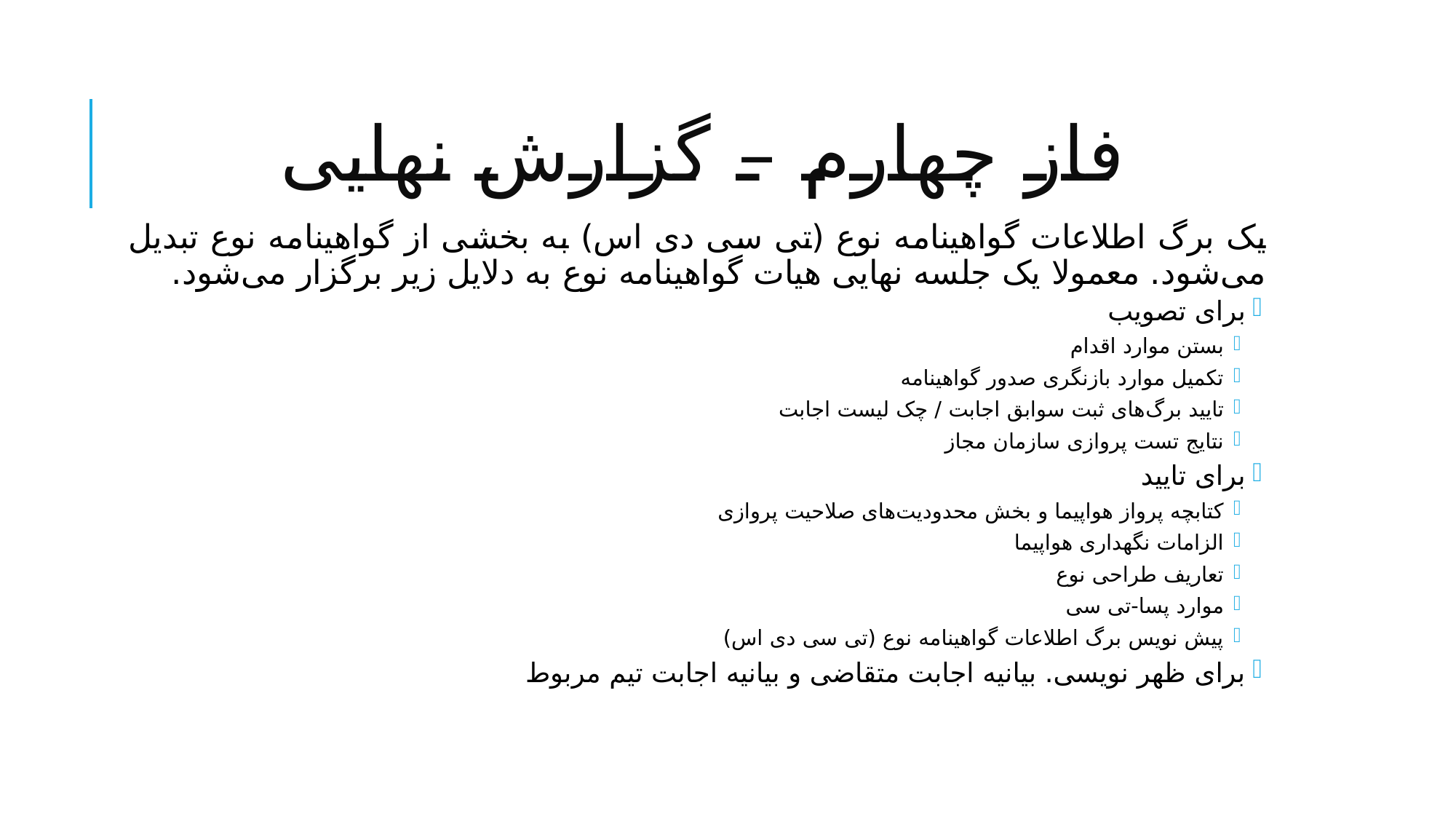

# فاز چهارم – گزارش نهایی
یک برگ اطلاعات گواهینامه نوع (تی سی دی اس) به بخشی از گواهینامه نوع تبدیل می‌شود. معمولا یک جلسه نهایی هیات گواهینامه نوع به دلایل زیر برگزار می‌شود.
برای تصویب
بستن موارد اقدام
تکمیل موارد بازنگری صدور گواهینامه
تایید برگ‌های ثبت سوابق اجابت / چک لیست اجابت
نتایج تست پروازی سازمان مجاز
برای تایید
کتابچه پرواز هواپیما و بخش محدودیت‌های صلاحیت پروازی
الزامات نگهداری هواپیما
تعاریف طراحی نوع
موارد پسا-تی سی
پیش نویس برگ اطلاعات گواهینامه نوع (تی سی دی اس)
برای ظهر نویسی. بیانیه اجابت متقاضی و بیانیه اجابت تیم مربوط